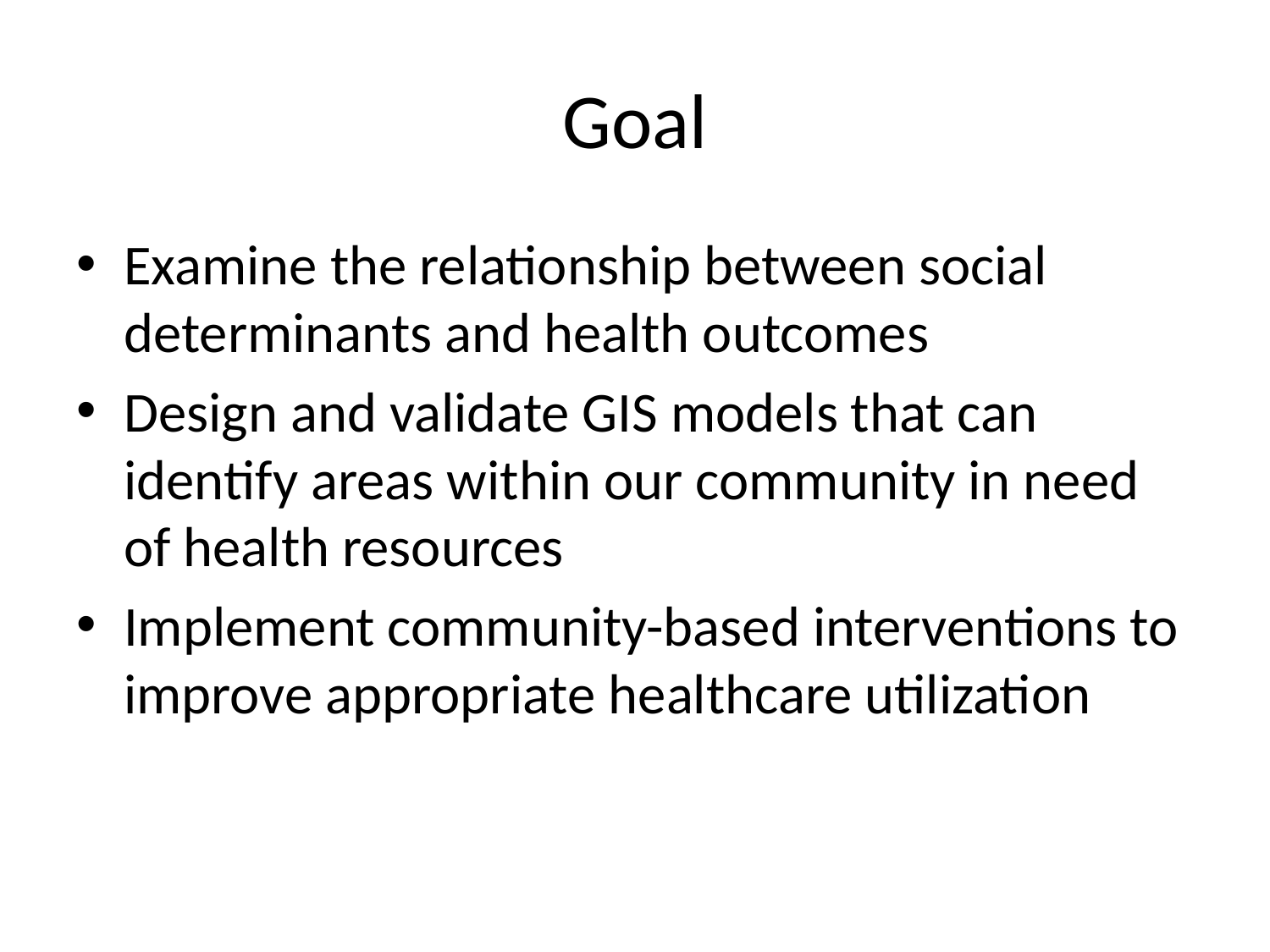

# Goal
Examine the relationship between social determinants and health outcomes
Design and validate GIS models that can identify areas within our community in need of health resources
Implement community-based interventions to improve appropriate healthcare utilization